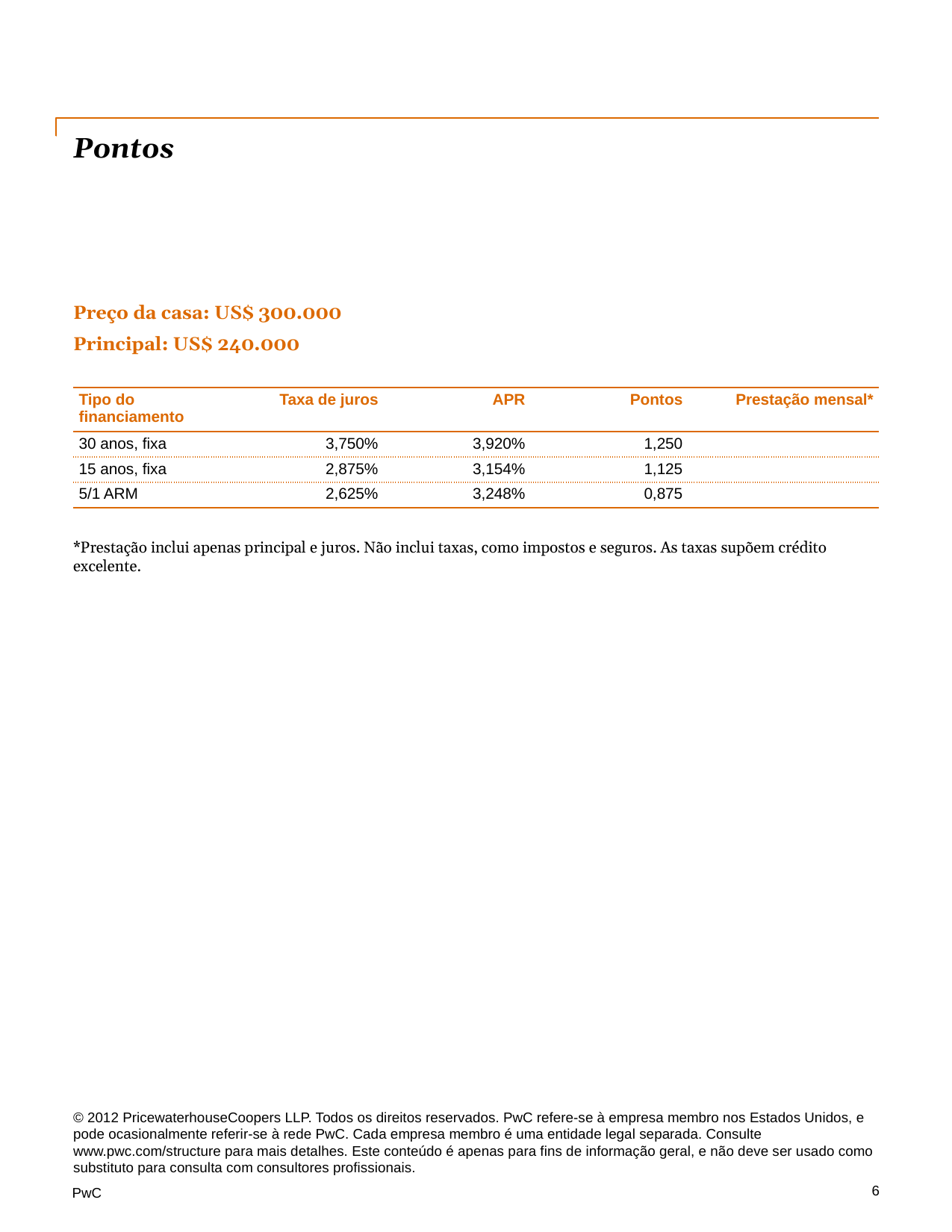

# Pontos
Preço da casa: US$ 300.000
Principal: US$ 240.000
| Tipo do financiamento | Taxa de juros | APR | Pontos | Prestação mensal\* |
| --- | --- | --- | --- | --- |
| 30 anos, fixa | 3,750% | 3,920% | 1,250 |  |
| 15 anos, fixa | 2,875% | 3,154% | 1,125 |  |
| 5/1 ARM | 2,625% | 3,248% | 0,875 |  |
*Prestação inclui apenas principal e juros. Não inclui taxas, como impostos e seguros. As taxas supõem crédito excelente.
© 2012 PricewaterhouseCoopers LLP. Todos os direitos reservados. PwC refere-se à empresa membro nos Estados Unidos, e pode ocasionalmente referir-se à rede PwC. Cada empresa membro é uma entidade legal separada. Consulte www.pwc.com/structure para mais detalhes. Este conteúdo é apenas para fins de informação geral, e não deve ser usado como substituto para consulta com consultores profissionais.
6